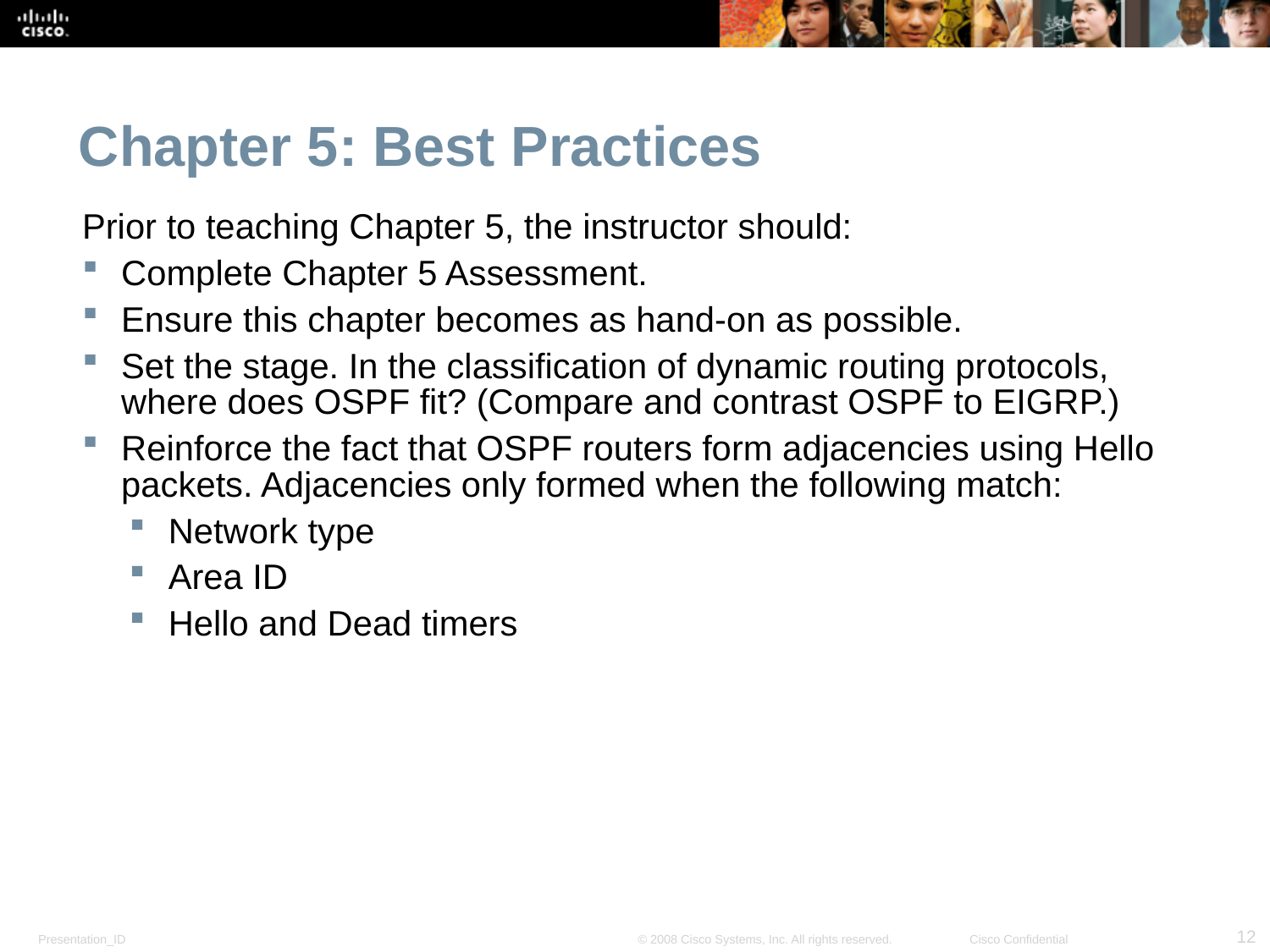

Chapter 5: Best Practices
Prior to teaching Chapter 5, the instructor should:
Complete Chapter 5 Assessment.
Ensure this chapter becomes as hand-on as possible.
Set the stage. In the classification of dynamic routing protocols, where does OSPF fit? (Compare and contrast OSPF to EIGRP.)
Reinforce the fact that OSPF routers form adjacencies using Hello packets. Adjacencies only formed when the following match:
Network type
Area ID
Hello and Dead timers